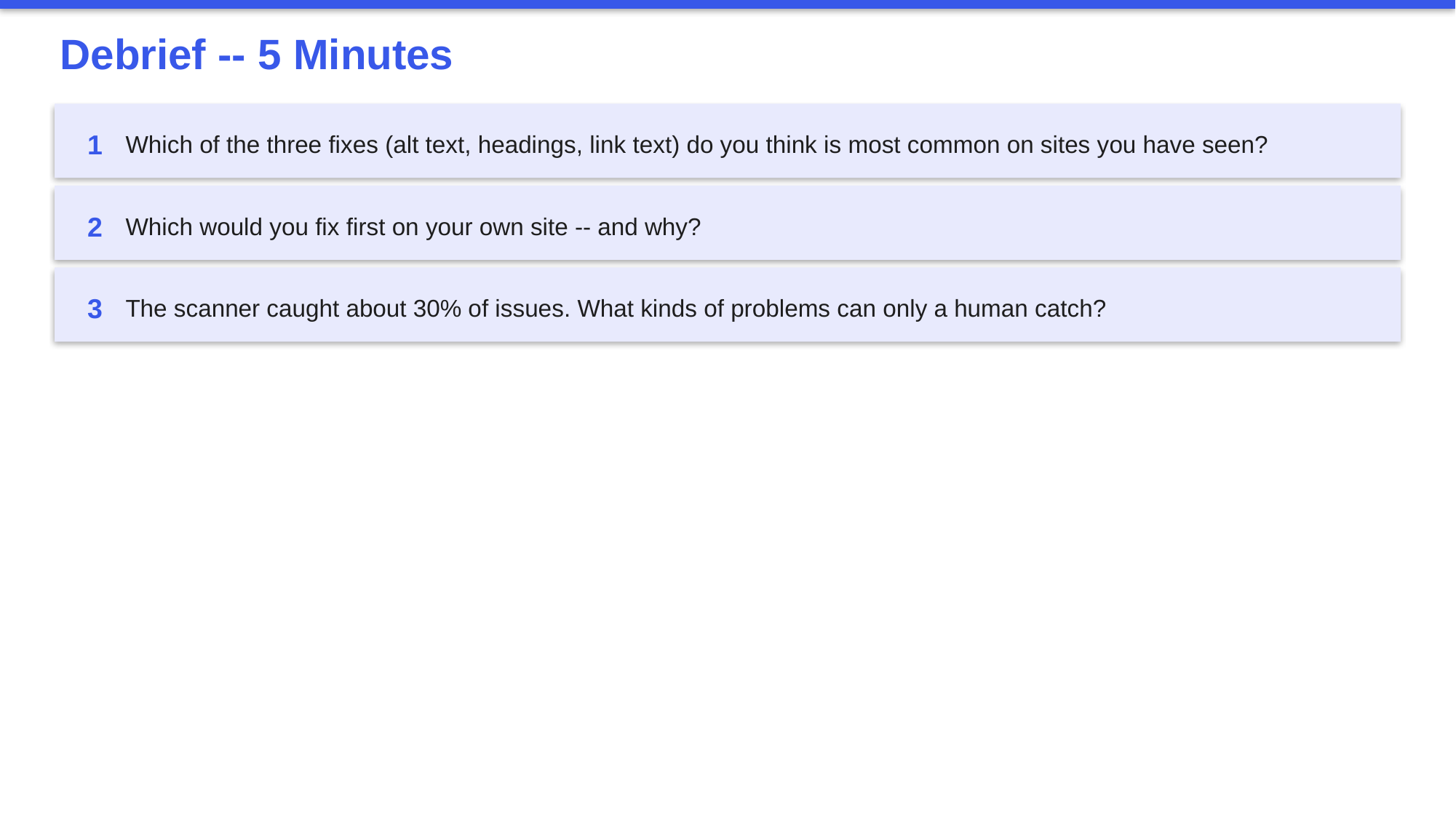

Debrief -- 5 Minutes

1
Which of the three fixes (alt text, headings, link text) do you think is most common on sites you have seen?

2
Which would you fix first on your own site -- and why?

3
The scanner caught about 30% of issues. What kinds of problems can only a human catch?